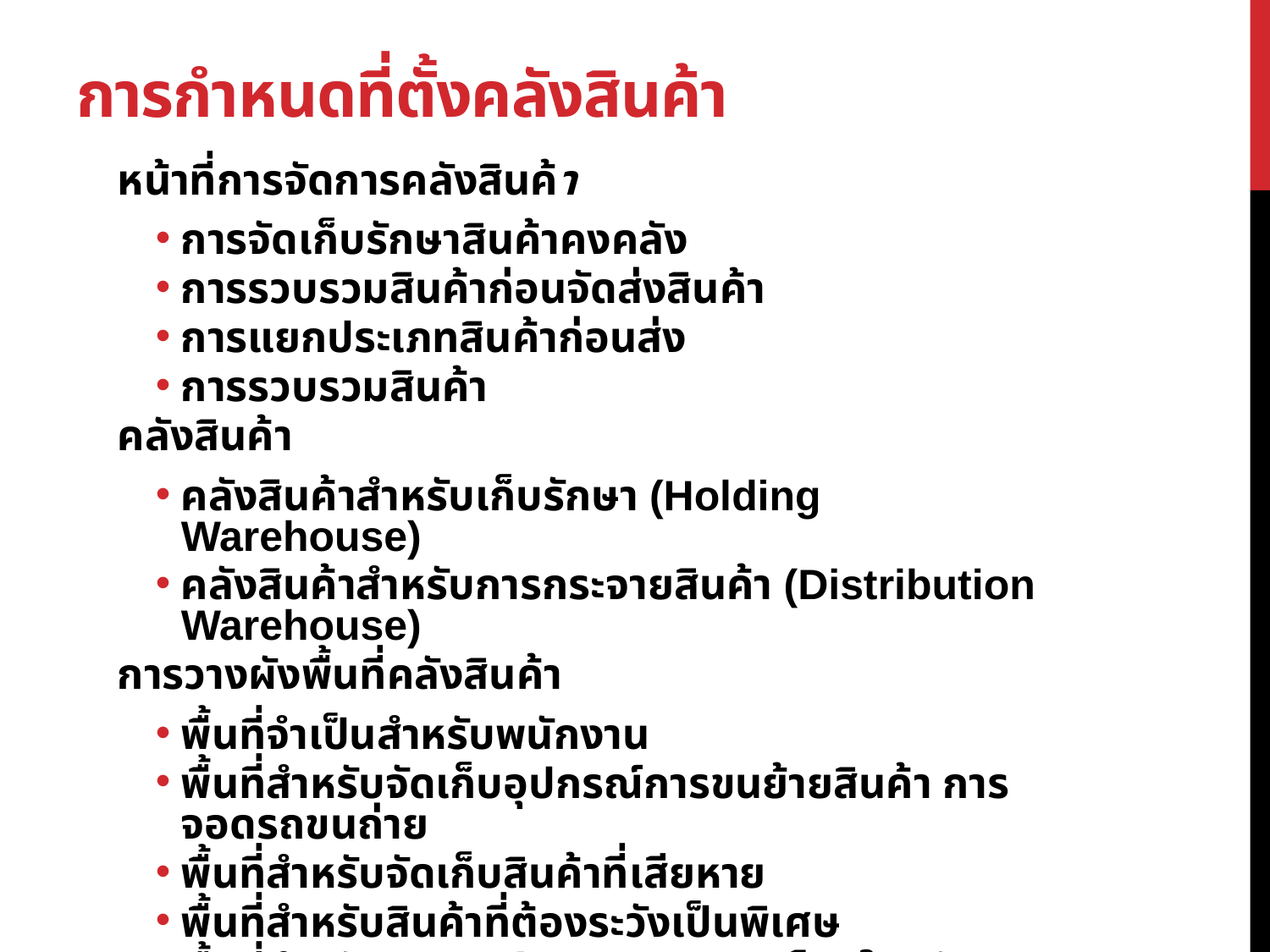

# การกำหนดที่ตั้งคลังสินค้า
หน้าที่การจัดการคลังสินค้า
การจัดเก็บรักษาสินค้าคงคลัง
การรวบรวมสินค้าก่อนจัดส่งสินค้า
การแยกประเภทสินค้าก่อนส่ง
การรวบรวมสินค้า
คลังสินค้า
คลังสินค้าสำหรับเก็บรักษา (Holding Warehouse)
คลังสินค้าสำหรับการกระจายสินค้า (Distribution Warehouse)
การวางผังพื้นที่คลังสินค้า
พื้นที่จำเป็นสำหรับพนักงาน
พื้นที่สำหรับจัดเก็บอุปกรณ์การขนย้ายสินค้า การจอดรถขนถ่าย
พื้นที่สำหรับจัดเก็บสินค้าที่เสียหาย
พื้นที่สำหรับสินค้าที่ต้องระวังเป็นพิเศษ
พื้นที่สำหรับอุปกรณ์ระบบสาธารณูปโภคในคลังสินค้า